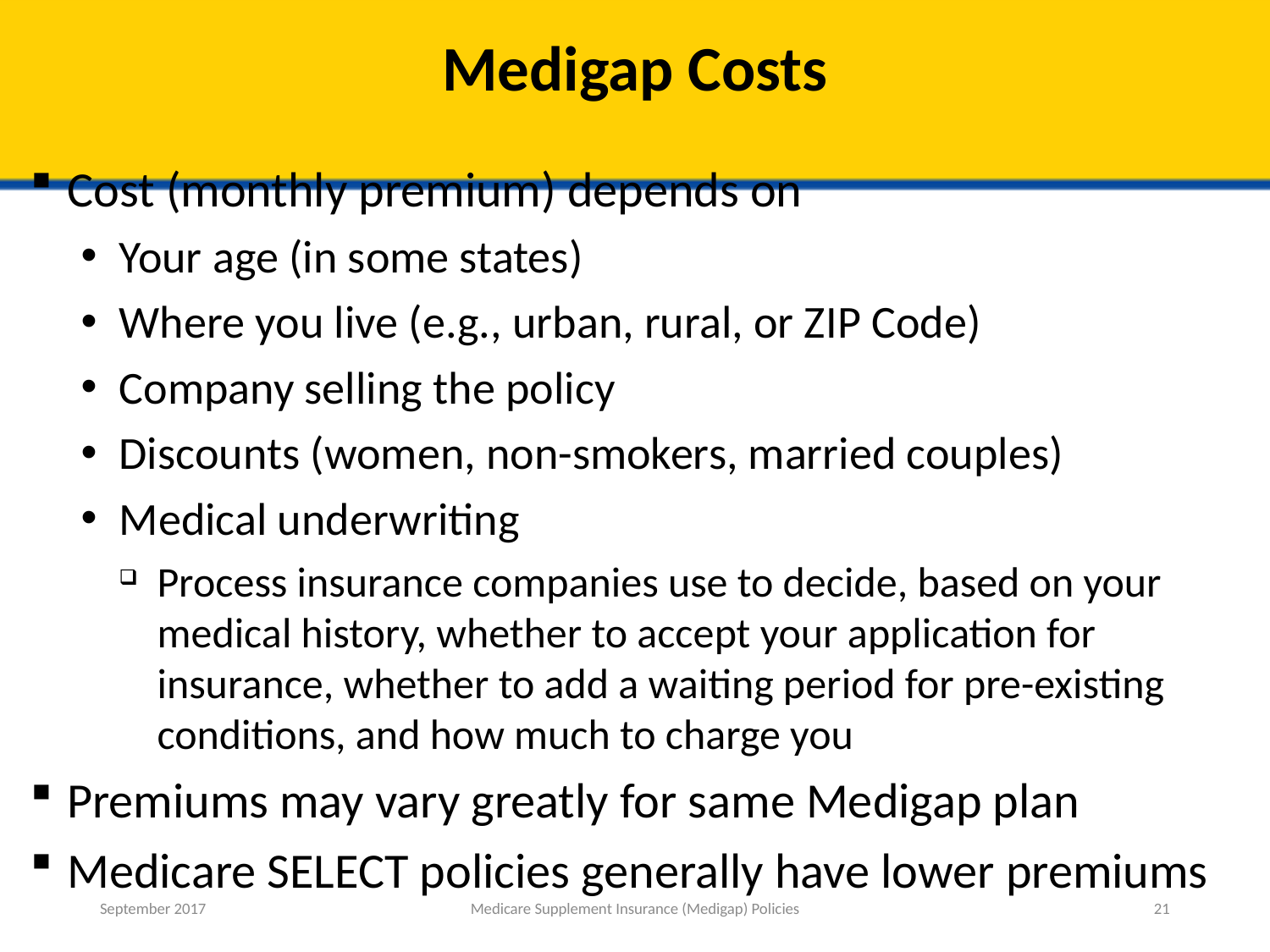

# Medigap Costs
Cost (monthly premium) depends on
Your age (in some states)
Where you live (e.g., urban, rural, or ZIP Code)
Company selling the policy
Discounts (women, non-smokers, married couples)
Medical underwriting
Process insurance companies use to decide, based on your medical history, whether to accept your application for insurance, whether to add a waiting period for pre-existing conditions, and how much to charge you
Premiums may vary greatly for same Medigap plan
Medicare SELECT policies generally have lower premiums
September 2017
Medicare Supplement Insurance (Medigap) Policies
21